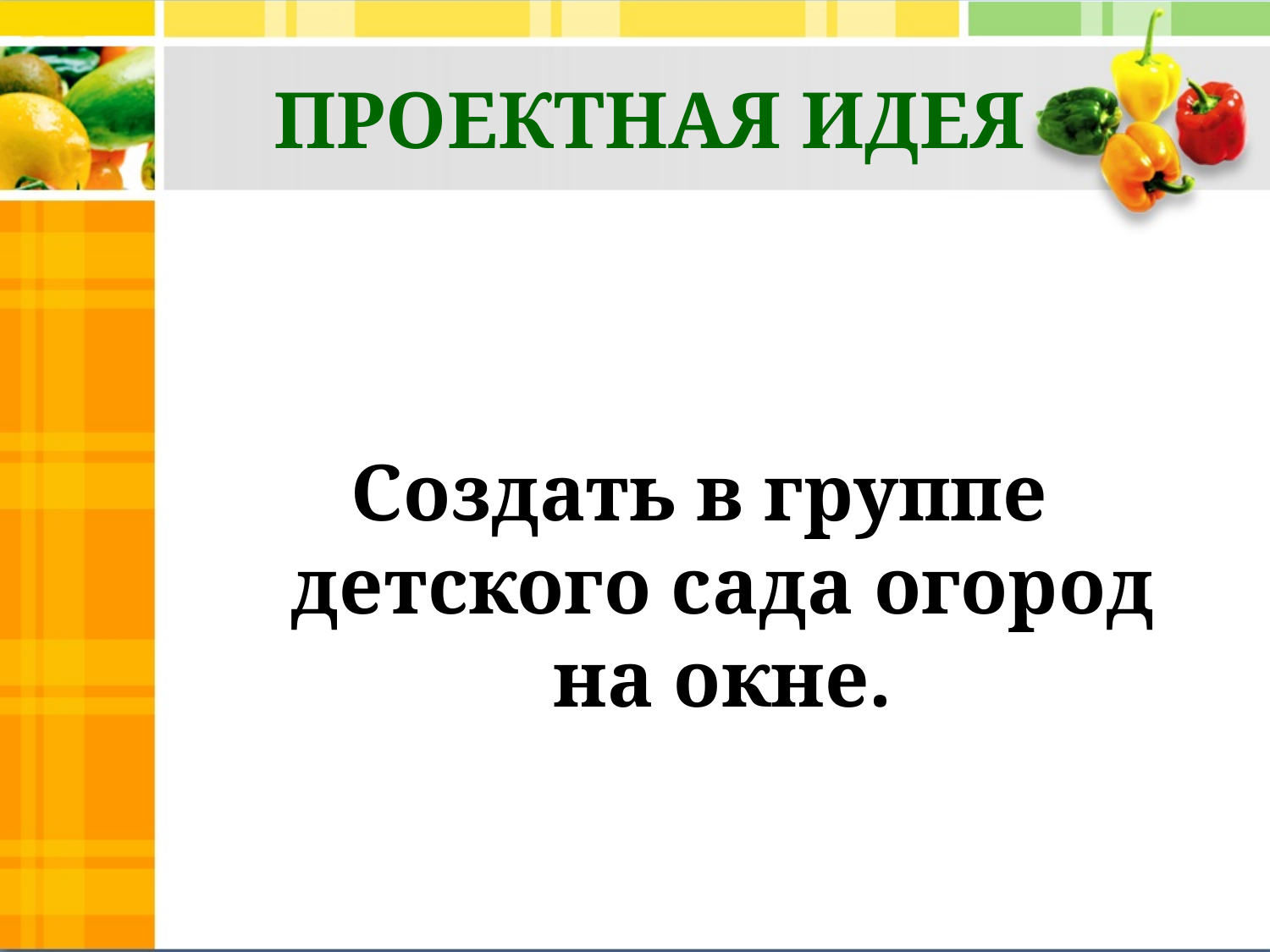

# ПРОЕКТНАЯ ИДЕЯ

Создать в группе детского сада огород на окне.